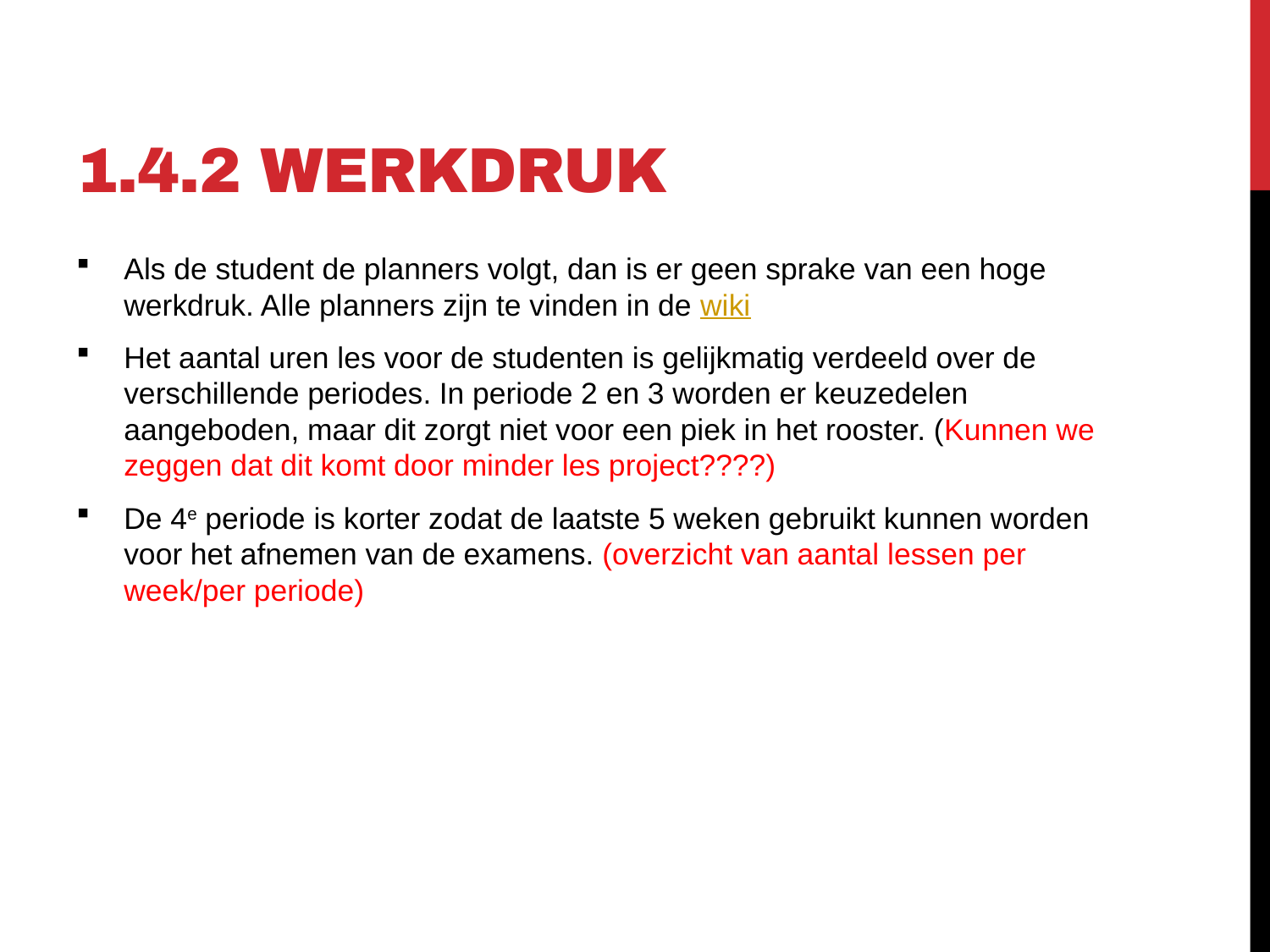

# 1.4.2 werkdruk
Als de student de planners volgt, dan is er geen sprake van een hoge werkdruk. Alle planners zijn te vinden in de wiki
Het aantal uren les voor de studenten is gelijkmatig verdeeld over de verschillende periodes. In periode 2 en 3 worden er keuzedelen aangeboden, maar dit zorgt niet voor een piek in het rooster. (Kunnen we zeggen dat dit komt door minder les project????)
De 4e periode is korter zodat de laatste 5 weken gebruikt kunnen worden voor het afnemen van de examens. (overzicht van aantal lessen per week/per periode)